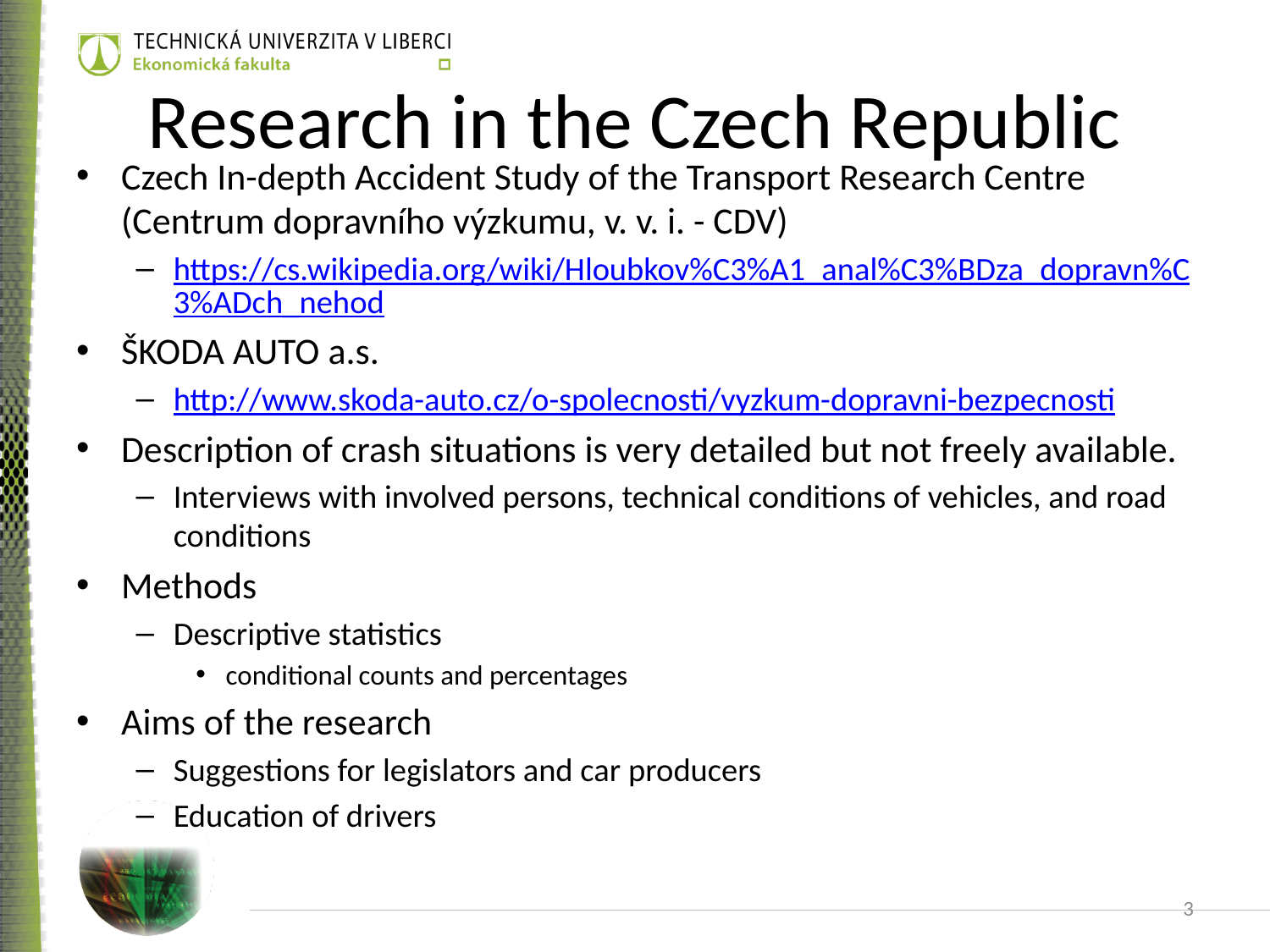

# Research in the Czech Republic
Czech In-depth Accident Study of the Transport Research Centre (Centrum dopravního výzkumu, v. v. i. - CDV)
https://cs.wikipedia.org/wiki/Hloubkov%C3%A1_anal%C3%BDza_dopravn%C3%ADch_nehod
ŠKODA AUTO a.s.
http://www.skoda-auto.cz/o-spolecnosti/vyzkum-dopravni-bezpecnosti
Description of crash situations is very detailed but not freely available.
Interviews with involved persons, technical conditions of vehicles, and road conditions
Methods
Descriptive statistics
conditional counts and percentages
Aims of the research
Suggestions for legislators and car producers
Education of drivers
3